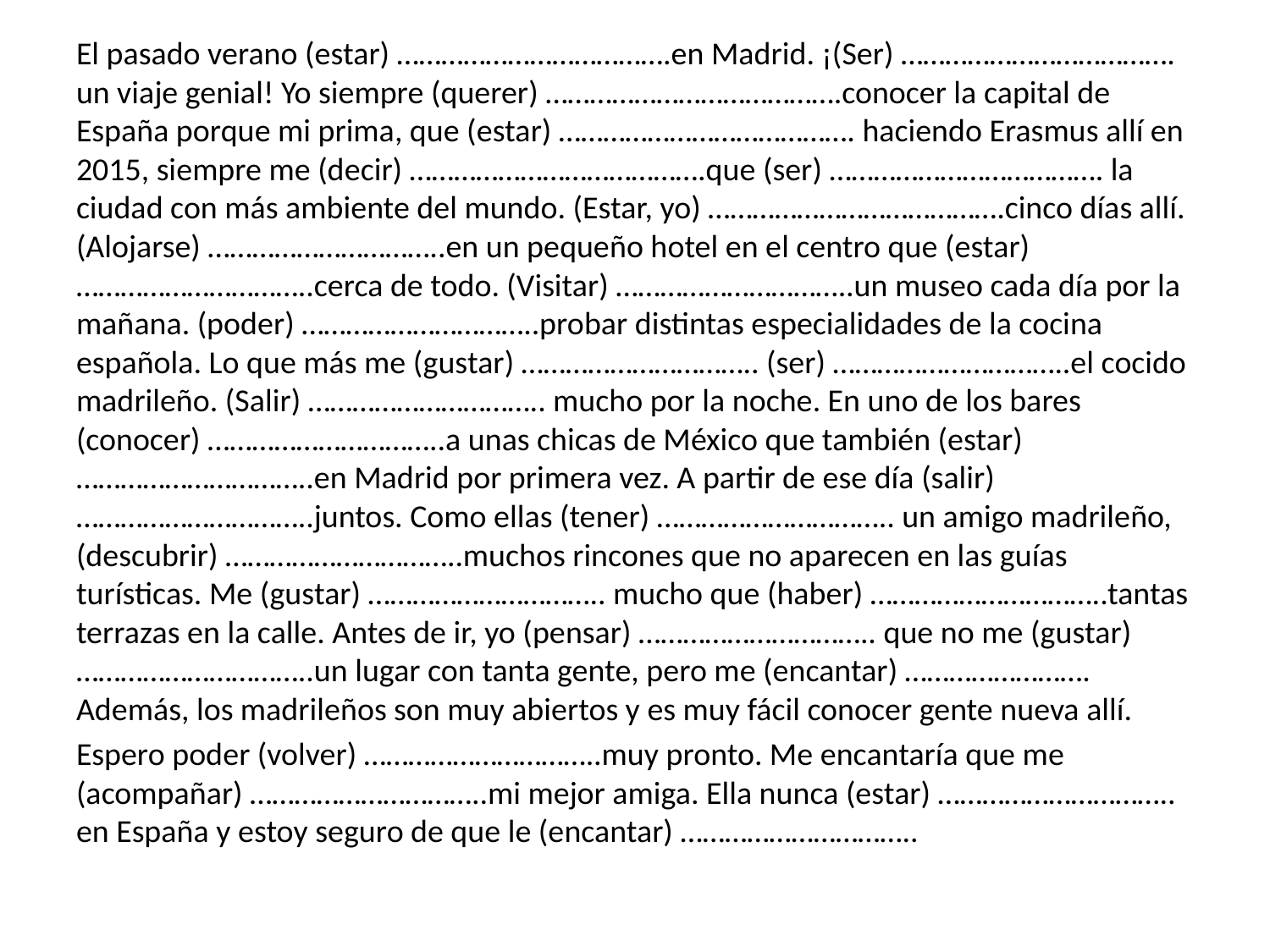

El pasado verano (estar) ……………………………….en Madrid. ¡(Ser) ………………………………. un viaje genial! Yo siempre (querer) ………………………………….conocer la capital de España porque mi prima, que (estar) …………………………………. haciendo Erasmus allí en 2015, siempre me (decir) ………………………………….que (ser) ………………………………. la ciudad con más ambiente del mundo. (Estar, yo) ………………………………….cinco días allí. (Alojarse) …………………………..en un pequeño hotel en el centro que (estar) …………………………..cerca de todo. (Visitar) …………………………..un museo cada día por la mañana. (poder) …………………………..probar distintas especialidades de la cocina española. Lo que más me (gustar) ………………………….. (ser) …………………………..el cocido madrileño. (Salir) ………………………….. mucho por la noche. En uno de los bares (conocer) …………………………..a unas chicas de México que también (estar) …………………………..en Madrid por primera vez. A partir de ese día (salir) …………………………..juntos. Como ellas (tener) ………………………….. un amigo madrileño, (descubrir) …………………………..muchos rincones que no aparecen en las guías turísticas. Me (gustar) ………………………….. mucho que (haber) …………………………..tantas terrazas en la calle. Antes de ir, yo (pensar) ………………………….. que no me (gustar) …………………………..un lugar con tanta gente, pero me (encantar) ……………………. Además, los madrileños son muy abiertos y es muy fácil conocer gente nueva allí.
Espero poder (volver) …………………………..muy pronto. Me encantaría que me (acompañar) …………………………..mi mejor amiga. Ella nunca (estar) ………………………….. en España y estoy seguro de que le (encantar) …………………………..